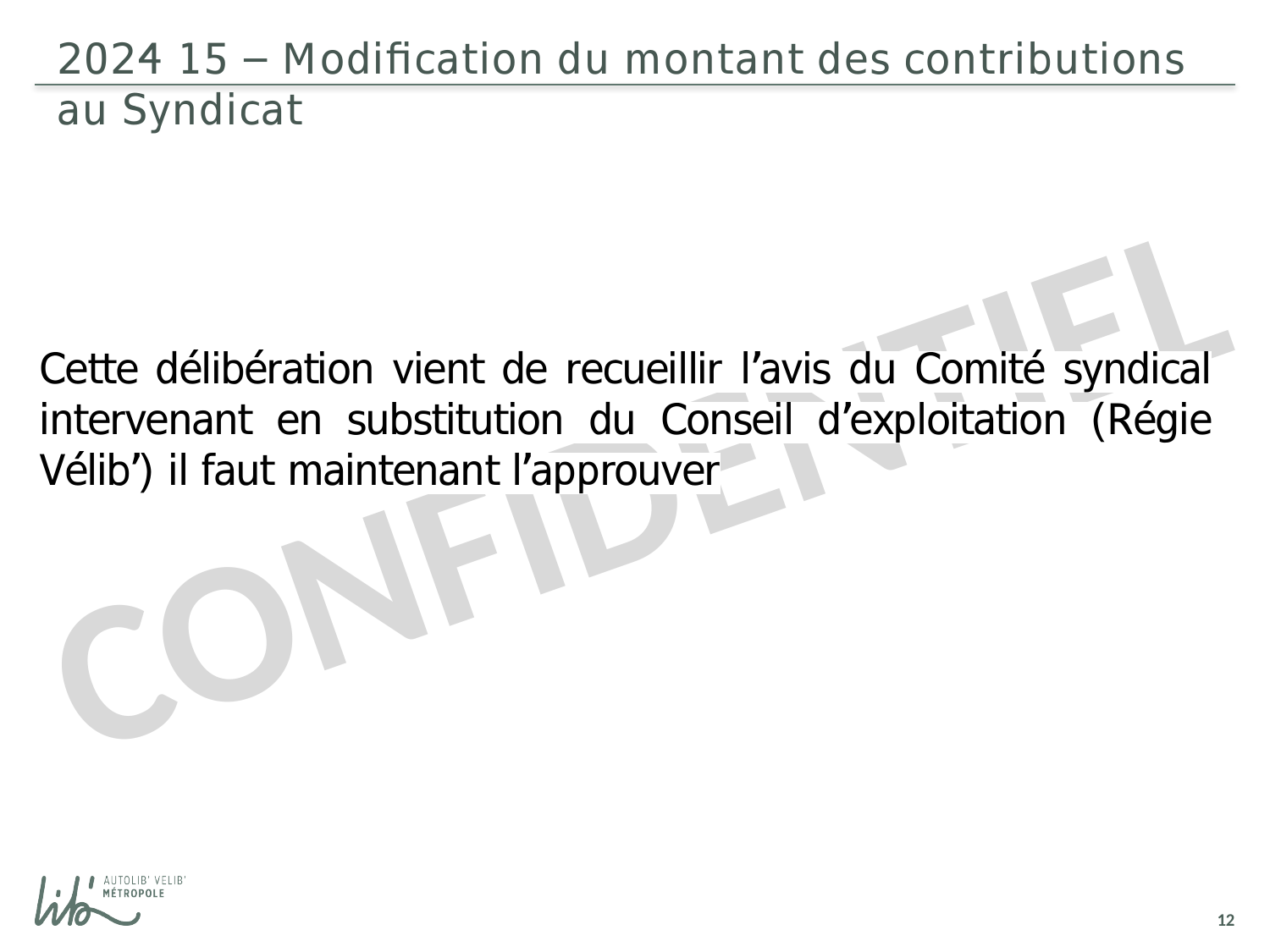

2024 15 – Modification du montant des contributions au Syndicat
Cette délibération vient de recueillir l’avis du Comité syndical intervenant en substitution du Conseil d’exploitation (Régie Vélib’) il faut maintenant l’approuver